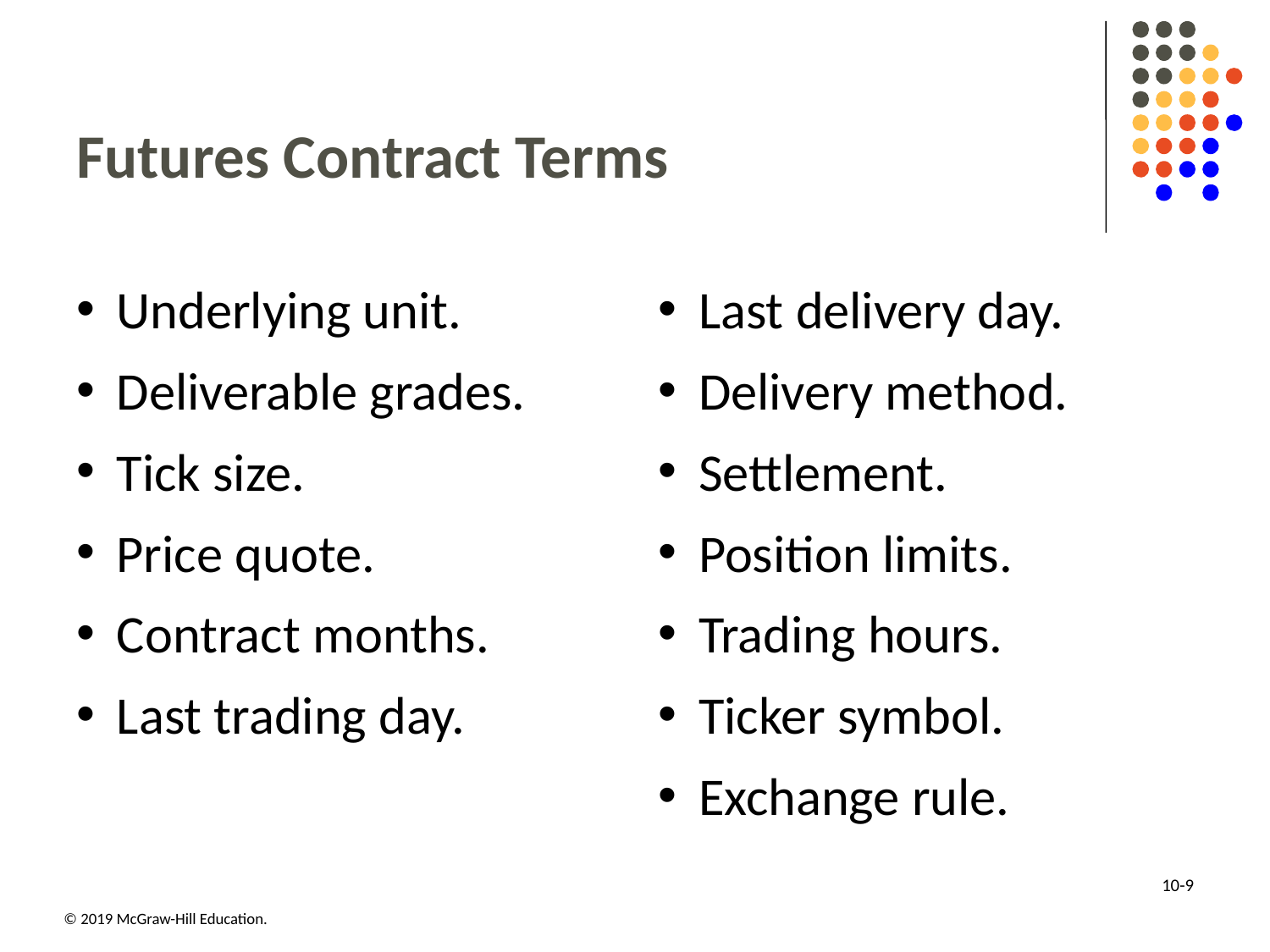

# Futures Contract Terms
Underlying unit.
Deliverable grades.
Tick size.
Price quote.
Contract months.
Last trading day.
Last delivery day.
Delivery method.
Settlement.
Position limits.
Trading hours.
Ticker symbol.
Exchange rule.
10-9